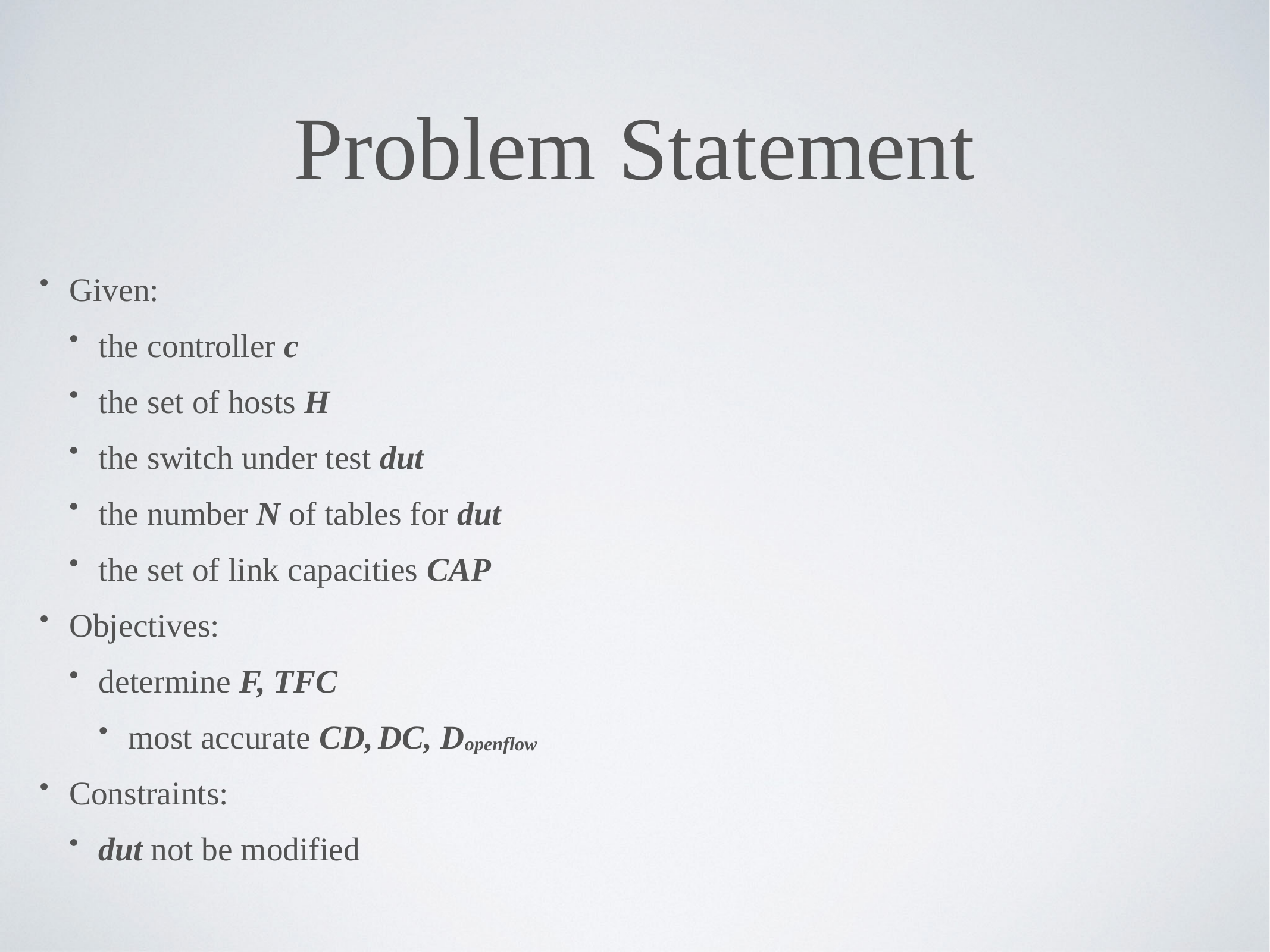

15
# Problem Statement
Given:
the controller c
the set of hosts H
the switch under test dut
the number N of tables for dut
the set of link capacities CAP
Objectives:
determine F, TFC
most accurate CD, DC, Dopenflow
Constraints:
dut not be modified